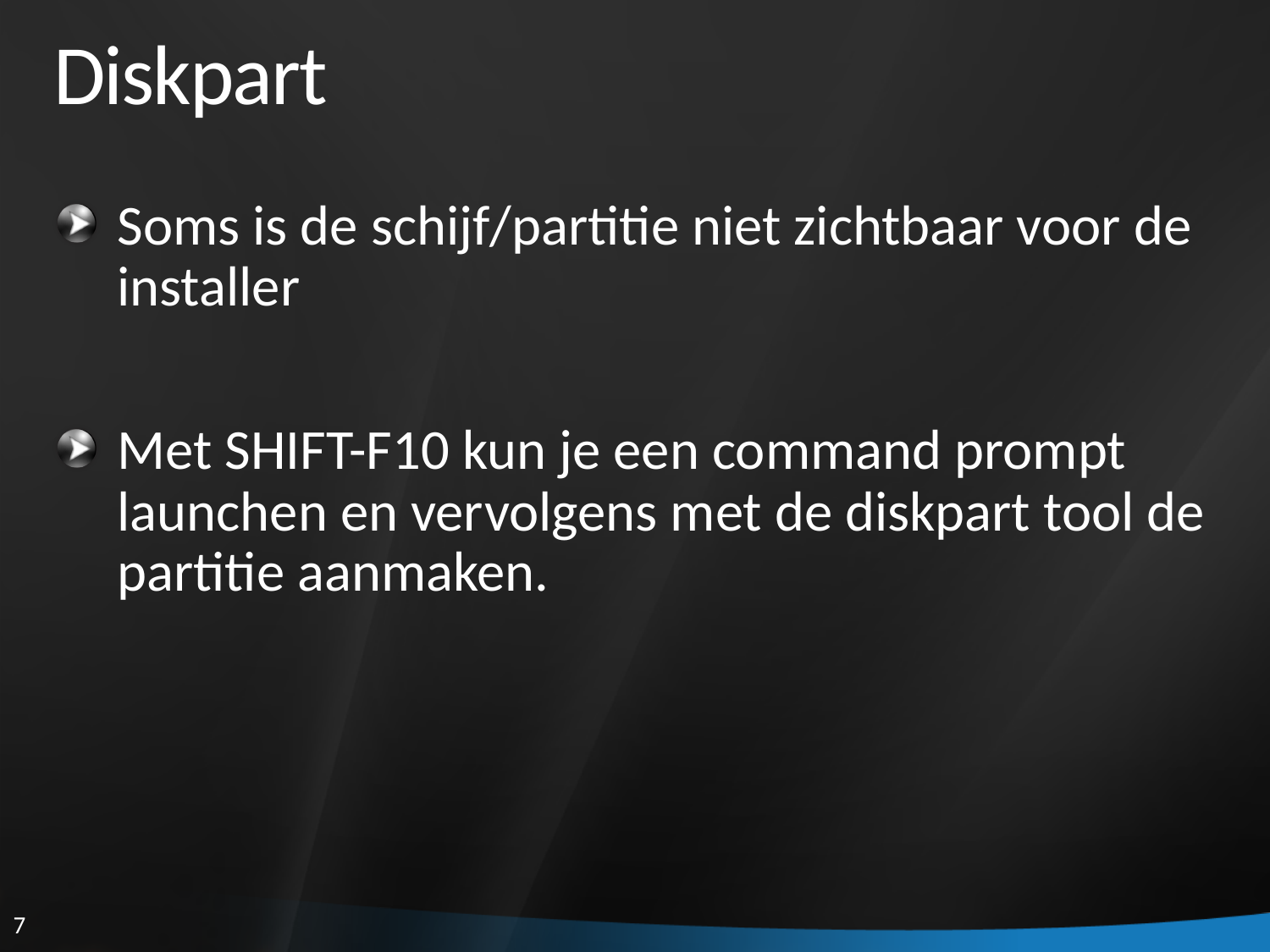

# Diskpart
Soms is de schijf/partitie niet zichtbaar voor de installer

Met SHIFT-F10 kun je een command prompt launchen en vervolgens met de diskpart tool de partitie aanmaken.